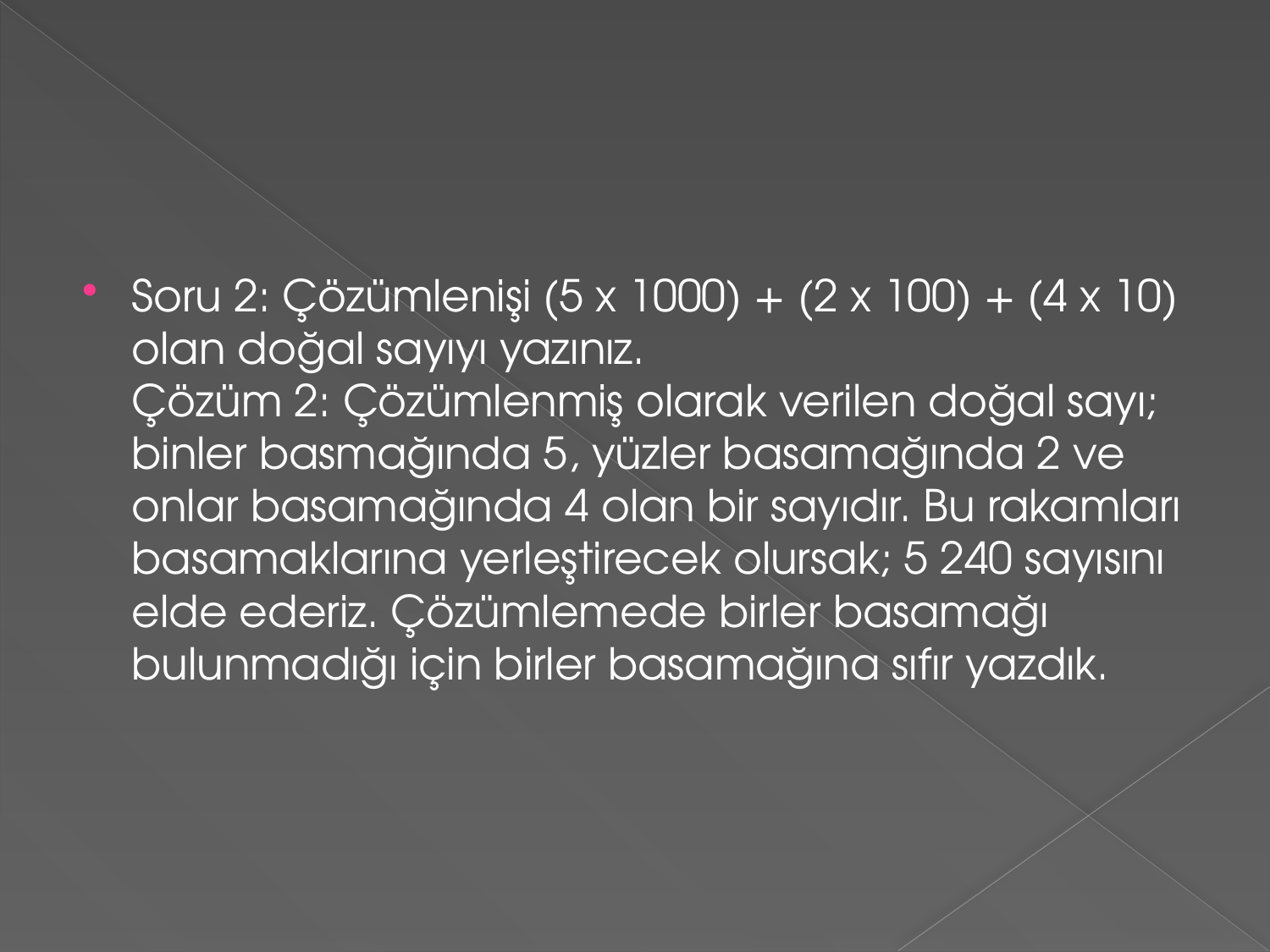

#
Soru 2: Çözümlenişi (5 x 1000) + (2 x 100) + (4 x 10) olan doğal sayıyı yazınız.
Çözüm 2: Çözümlenmiş olarak verilen doğal sayı; binler basmağında 5, yüzler basamağında 2 ve onlar basamağında 4 olan bir sayıdır. Bu rakamları basamaklarına yerleştirecek olursak; 5 240 sayısını elde ederiz. Çözümlemede birler basamağı bulunmadığı için birler basamağına sıfır yazdık.